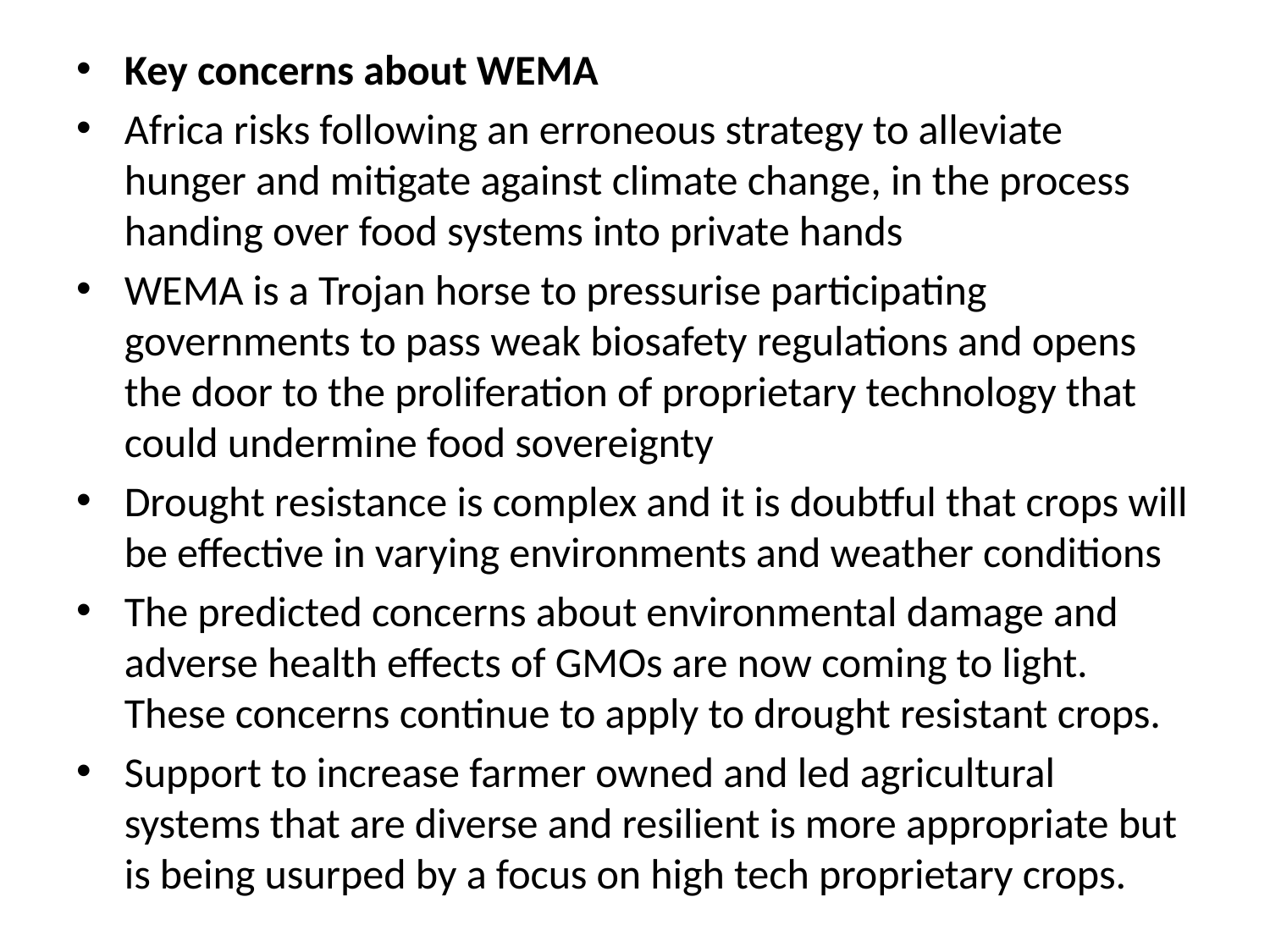

Key concerns about WEMA
Africa risks following an erroneous strategy to alleviate hunger and mitigate against climate change, in the process handing over food systems into private hands
WEMA is a Trojan horse to pressurise participating governments to pass weak biosafety regulations and opens the door to the proliferation of proprietary technology that could undermine food sovereignty
Drought resistance is complex and it is doubtful that crops will be effective in varying environments and weather conditions
The predicted concerns about environmental damage and adverse health effects of GMOs are now coming to light. These concerns continue to apply to drought resistant crops.
Support to increase farmer owned and led agricultural systems that are diverse and resilient is more appropriate but is being usurped by a focus on high tech proprietary crops.